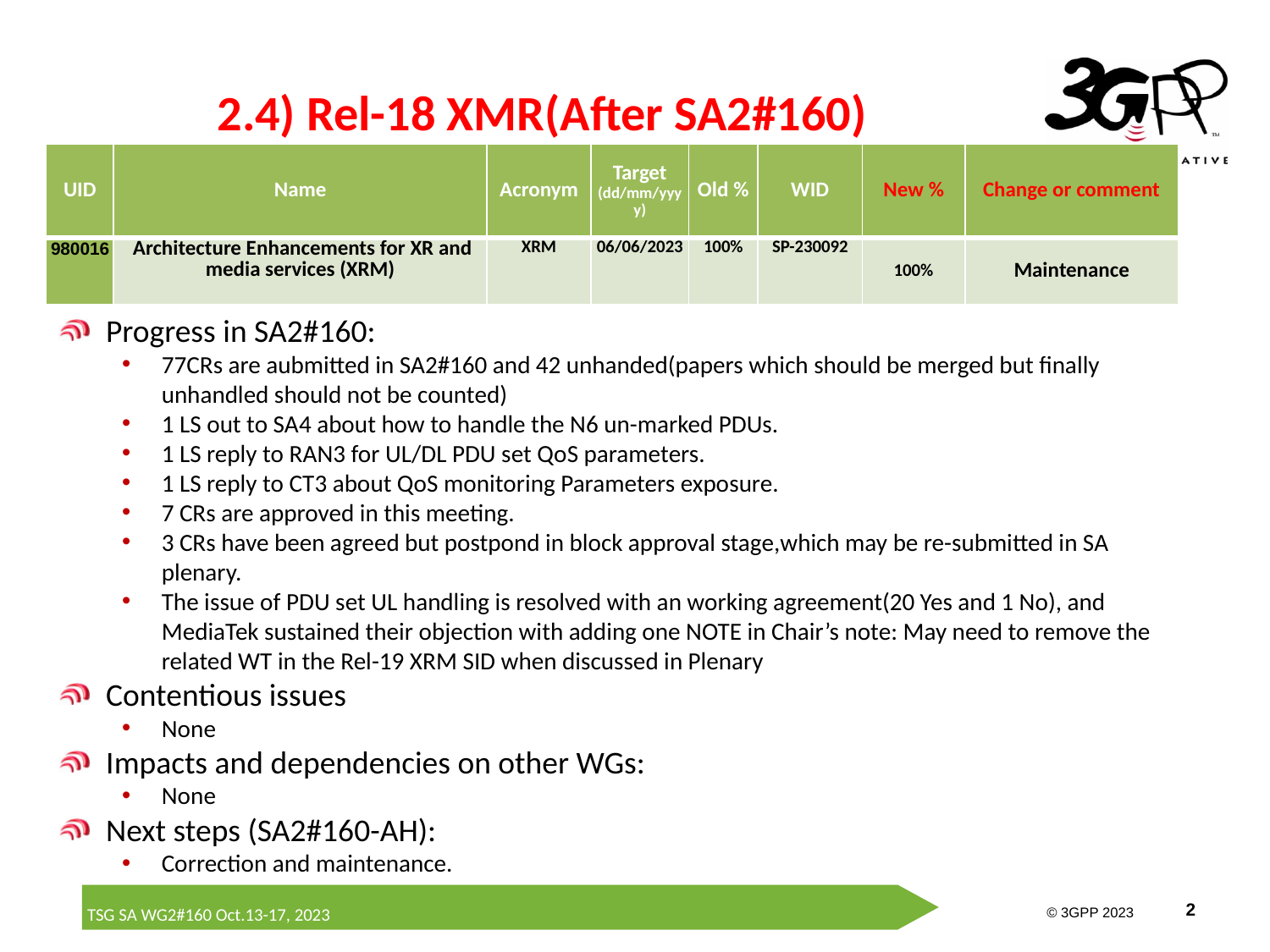

# 2.4) Rel-18 XMR(After SA2#160)
| UID | Name | Acronym | Target (dd/mm/yyyy) | Old % | WID | New % | Change or comment |
| --- | --- | --- | --- | --- | --- | --- | --- |
| 980016 | Architecture Enhancements for XR and media services (XRM) | XRM | 06/06/2023 | 100% | SP-230092 | 100% | Maintenance |
Progress in SA2#160:
77CRs are aubmitted in SA2#160 and 42 unhanded(papers which should be merged but finally unhandled should not be counted)
1 LS out to SA4 about how to handle the N6 un-marked PDUs.
1 LS reply to RAN3 for UL/DL PDU set QoS parameters.
1 LS reply to CT3 about QoS monitoring Parameters exposure.
7 CRs are approved in this meeting.
3 CRs have been agreed but postpond in block approval stage,which may be re-submitted in SA plenary.
The issue of PDU set UL handling is resolved with an working agreement(20 Yes and 1 No), and MediaTek sustained their objection with adding one NOTE in Chair’s note: May need to remove the related WT in the Rel-19 XRM SID when discussed in Plenary
Contentious issues
None
Impacts and dependencies on other WGs:
None
Next steps (SA2#160-AH):
Correction and maintenance.